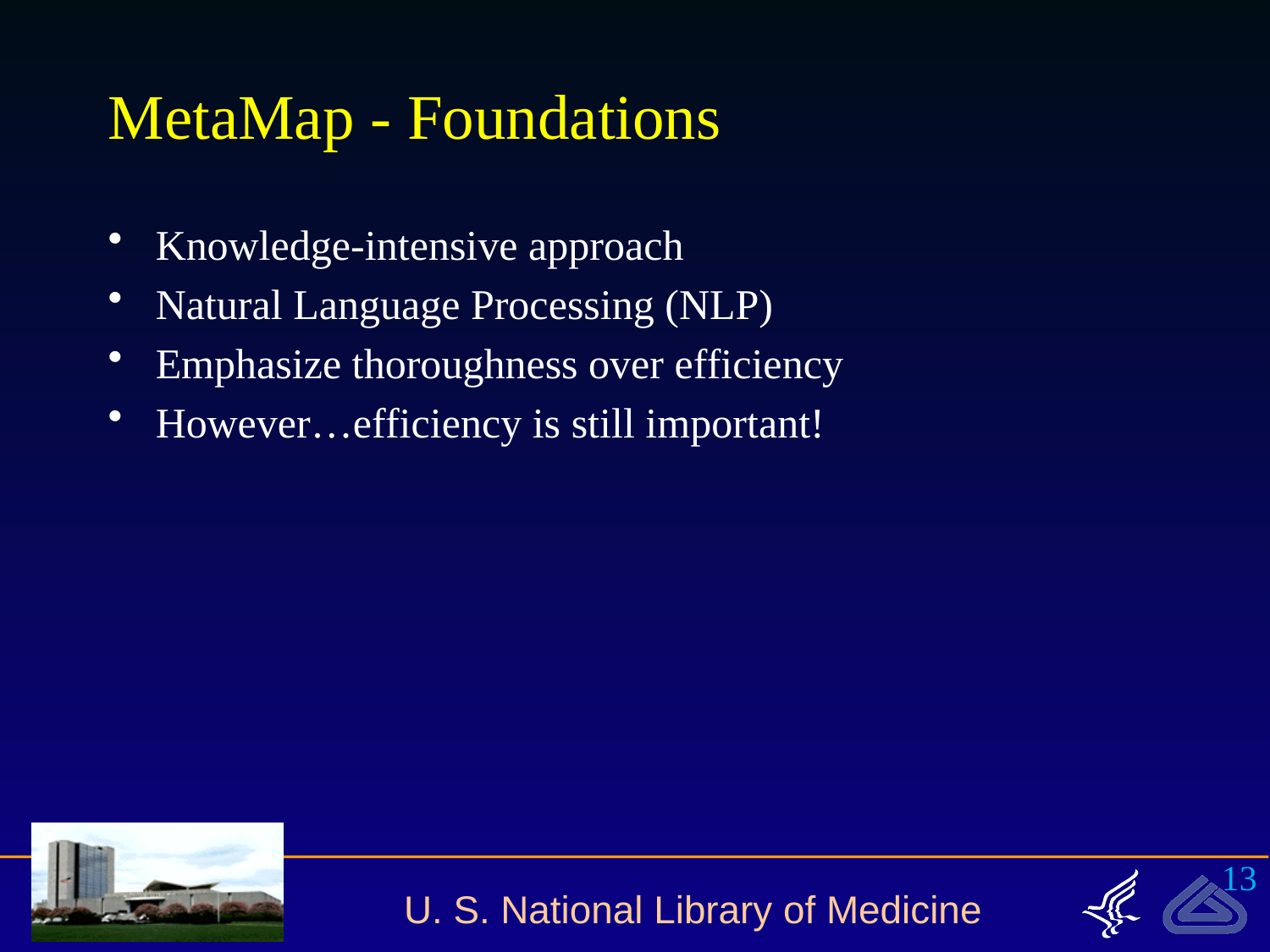

# MetaMap - Foundations
Knowledge-intensive approach
Natural Language Processing (NLP)
Emphasize thoroughness over efficiency
However…efficiency is still important!
13